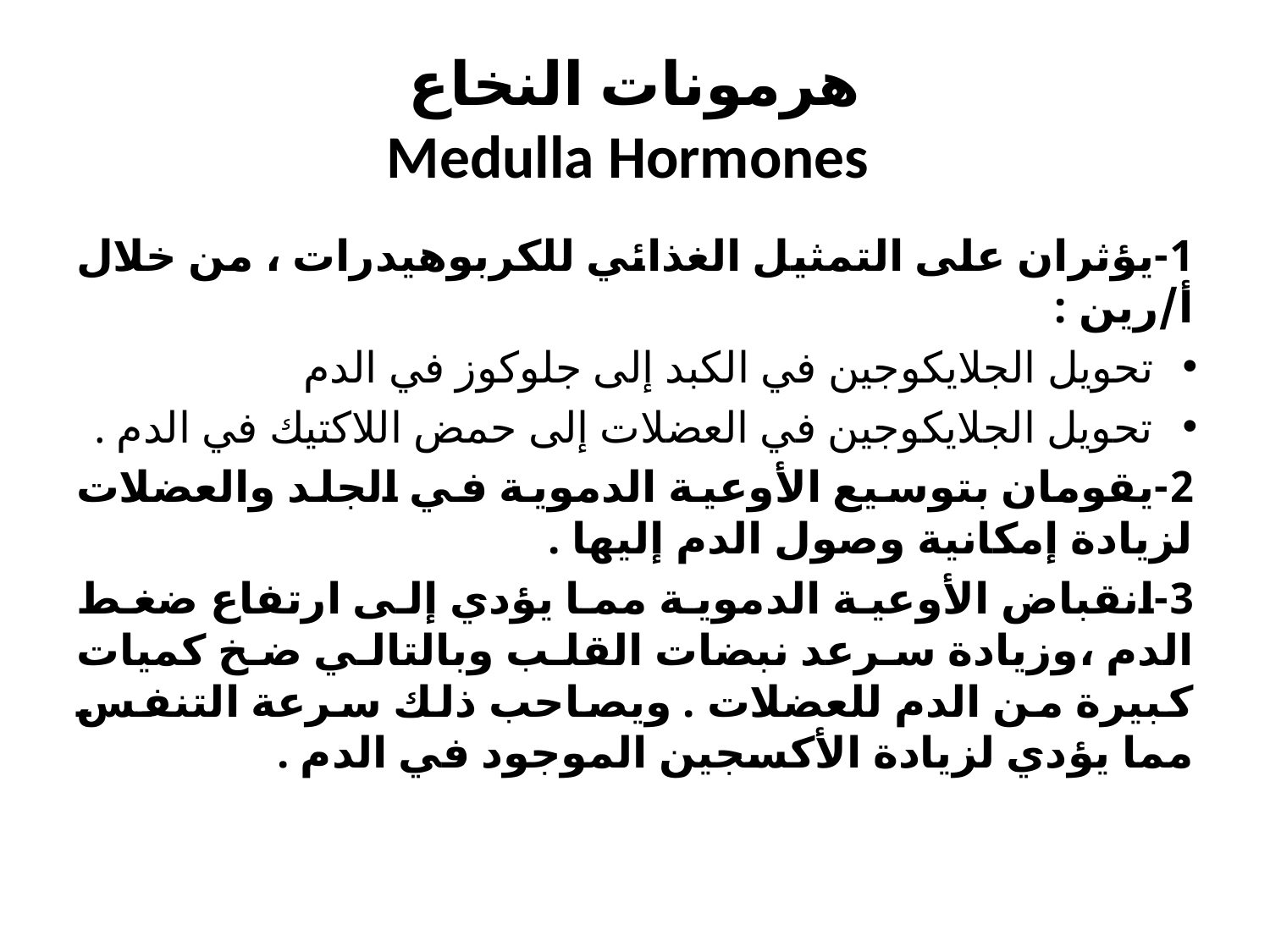

# هرمونات النخاع Medulla Hormones
1-يؤثران على التمثيل الغذائي للكربوهيدرات ، من خلال أ/رين :
تحويل الجلايكوجين في الكبد إلى جلوكوز في الدم
تحويل الجلايكوجين في العضلات إلى حمض اللاكتيك في الدم .
2-يقومان بتوسيع الأوعية الدموية في الجلد والعضلات لزيادة إمكانية وصول الدم إليها .
3-انقباض الأوعية الدموية مما يؤدي إلى ارتفاع ضغط الدم ،وزيادة سرعد نبضات القلب وبالتالي ضخ كميات كبيرة من الدم للعضلات . ويصاحب ذلك سرعة التنفس مما يؤدي لزيادة الأكسجين الموجود في الدم .